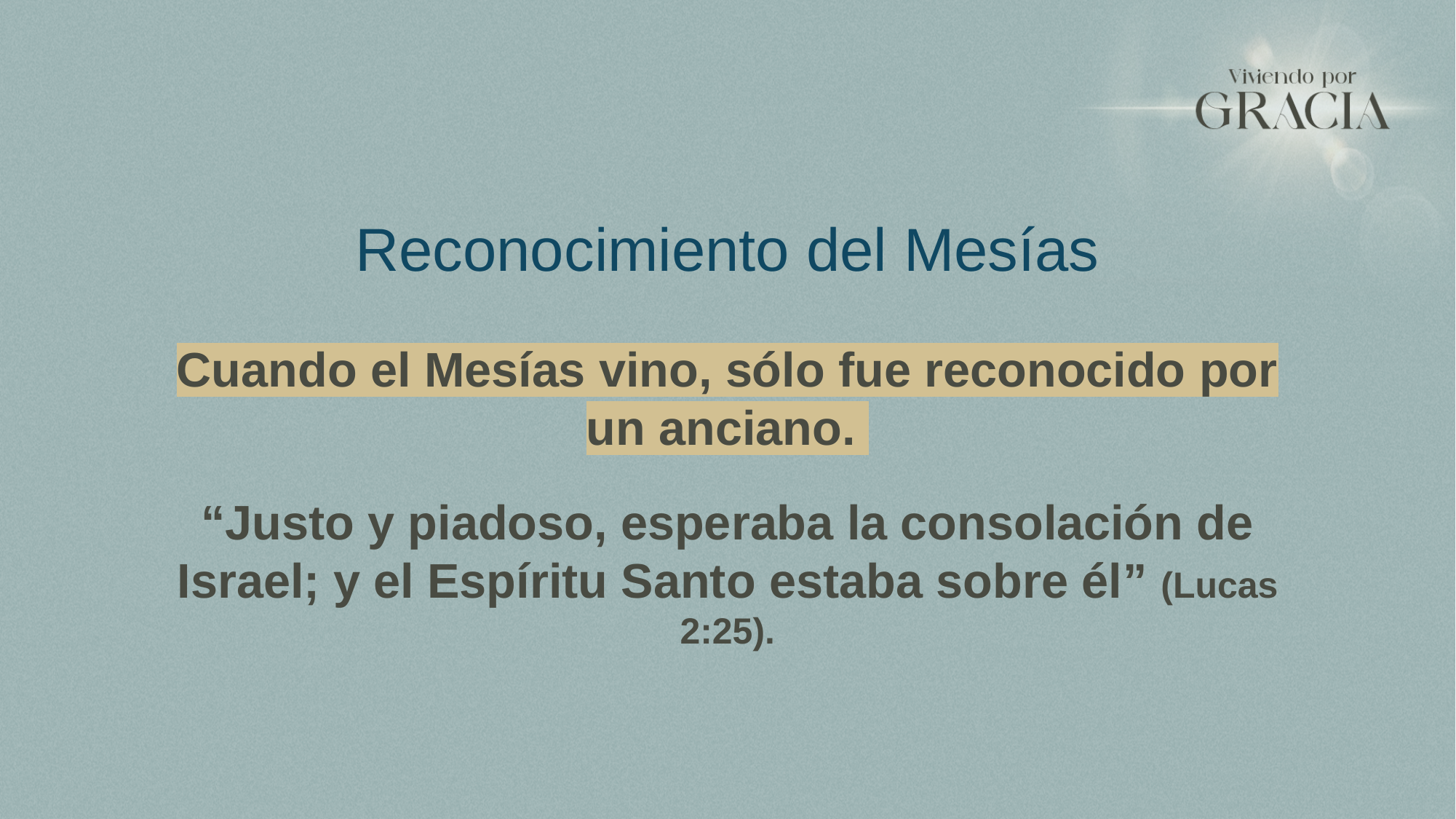

Reconocimiento del Mesías
Cuando el Mesías vino, sólo fue reconocido por un anciano.
“Justo y piadoso, esperaba la consolación de Israel; y el Espíritu Santo estaba sobre él” (Lucas 2:25).